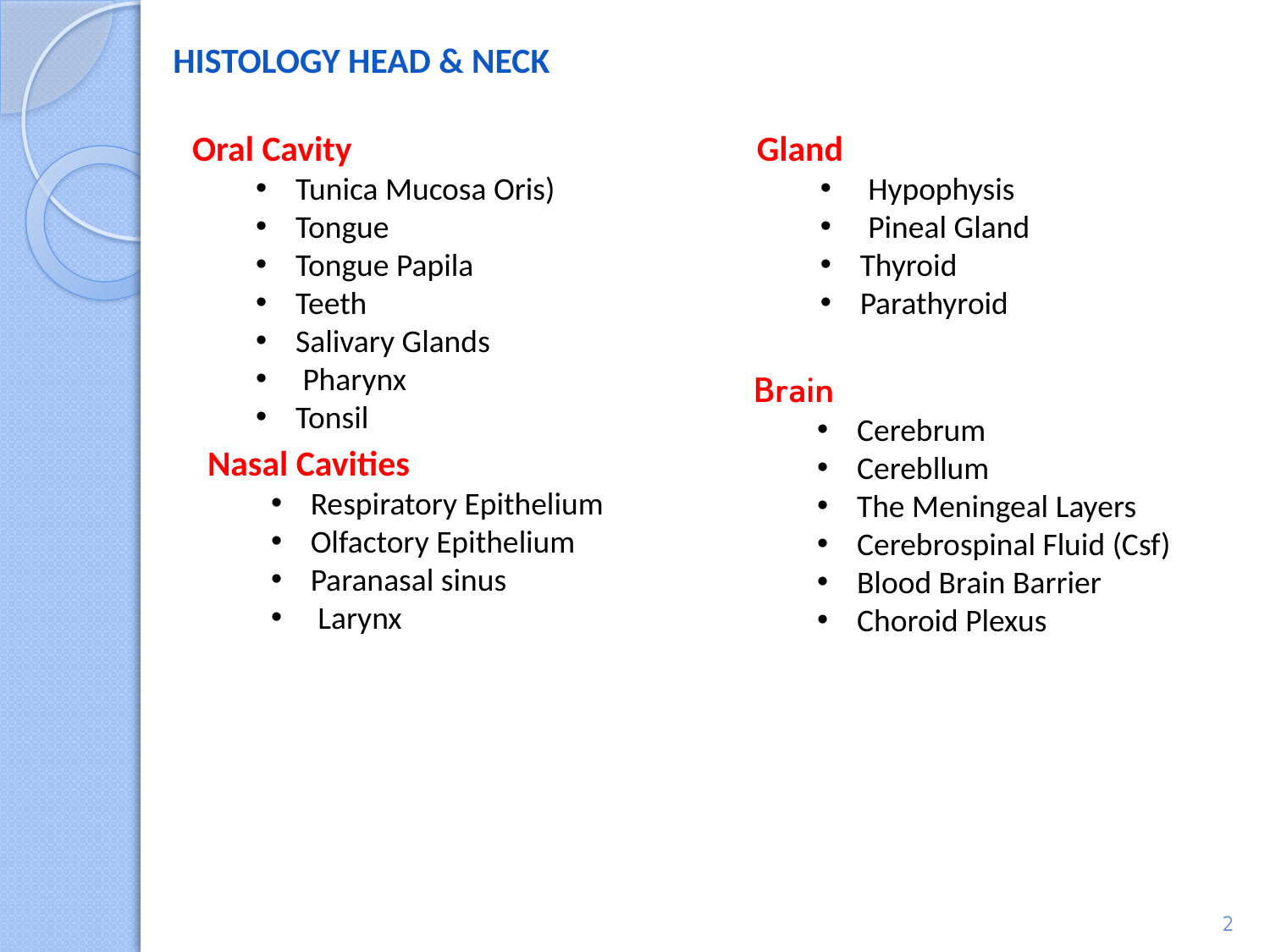

HISTOLOGY HEAD & NECK
Oral Cavity
Tunica Mucosa Oris)
Tongue
Tongue Papila
Teeth
Salivary Glands
 Pharynx
Tonsil
Gland
Hypophysis
Pineal Gland
Thyroid
Parathyroid
Brain
Cerebrum
Cerebllum
The Meningeal Layers
Cerebrospinal Fluid (Csf)
Blood Brain Barrier
Choroid Plexus
Nasal Cavities
Respiratory Epithelium
Olfactory Epithelium
Paranasal sinus
 Larynx
2